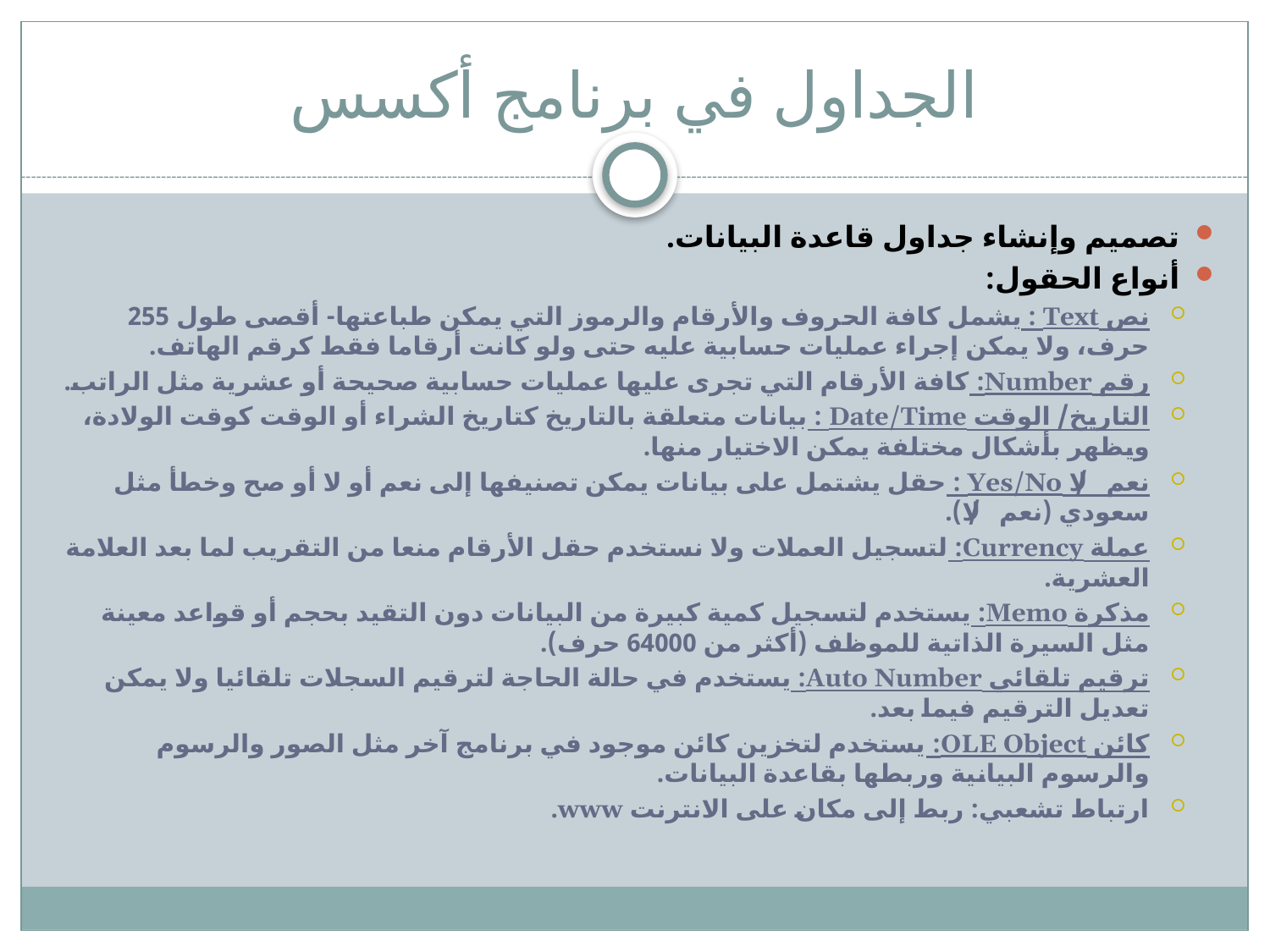

# الجداول في برنامج أكسس
تصميم وإنشاء جداول قاعدة البيانات.
أنواع الحقول:
نص Text : يشمل كافة الحروف والأرقام والرموز التي يمكن طباعتها- أقصى طول 255 حرف، ولا يمكن إجراء عمليات حسابية عليه حتى ولو كانت أرقاما فقط كرقم الهاتف.
رقم Number: كافة الأرقام التي تجرى عليها عمليات حسابية صحيحة أو عشرية مثل الراتب.
التاريخ/ الوقت Date/Time : بيانات متعلقة بالتاريخ كتاريخ الشراء أو الوقت كوقت الولادة، ويظهر بأشكال مختلفة يمكن الاختيار منها.
نعم/ لا Yes/No : حقل يشتمل على بيانات يمكن تصنيفها إلى نعم أو لا أو صح وخطأ مثل سعودي (نعم/ لا).
عملة Currency: لتسجيل العملات ولا نستخدم حقل الأرقام منعا من التقريب لما بعد العلامة العشرية.
مذكرة Memo: يستخدم لتسجيل كمية كبيرة من البيانات دون التقيد بحجم أو قواعد معينة مثل السيرة الذاتية للموظف (أكثر من 64000 حرف).
ترقيم تلقائي Auto Number: يستخدم في حالة الحاجة لترقيم السجلات تلقائيا ولا يمكن تعديل الترقيم فيما بعد.
كائن OLE Object: يستخدم لتخزين كائن موجود في برنامج آخر مثل الصور والرسوم والرسوم البيانية وربطها بقاعدة البيانات.
ارتباط تشعبي: ربط إلى مكان على الانترنت www.